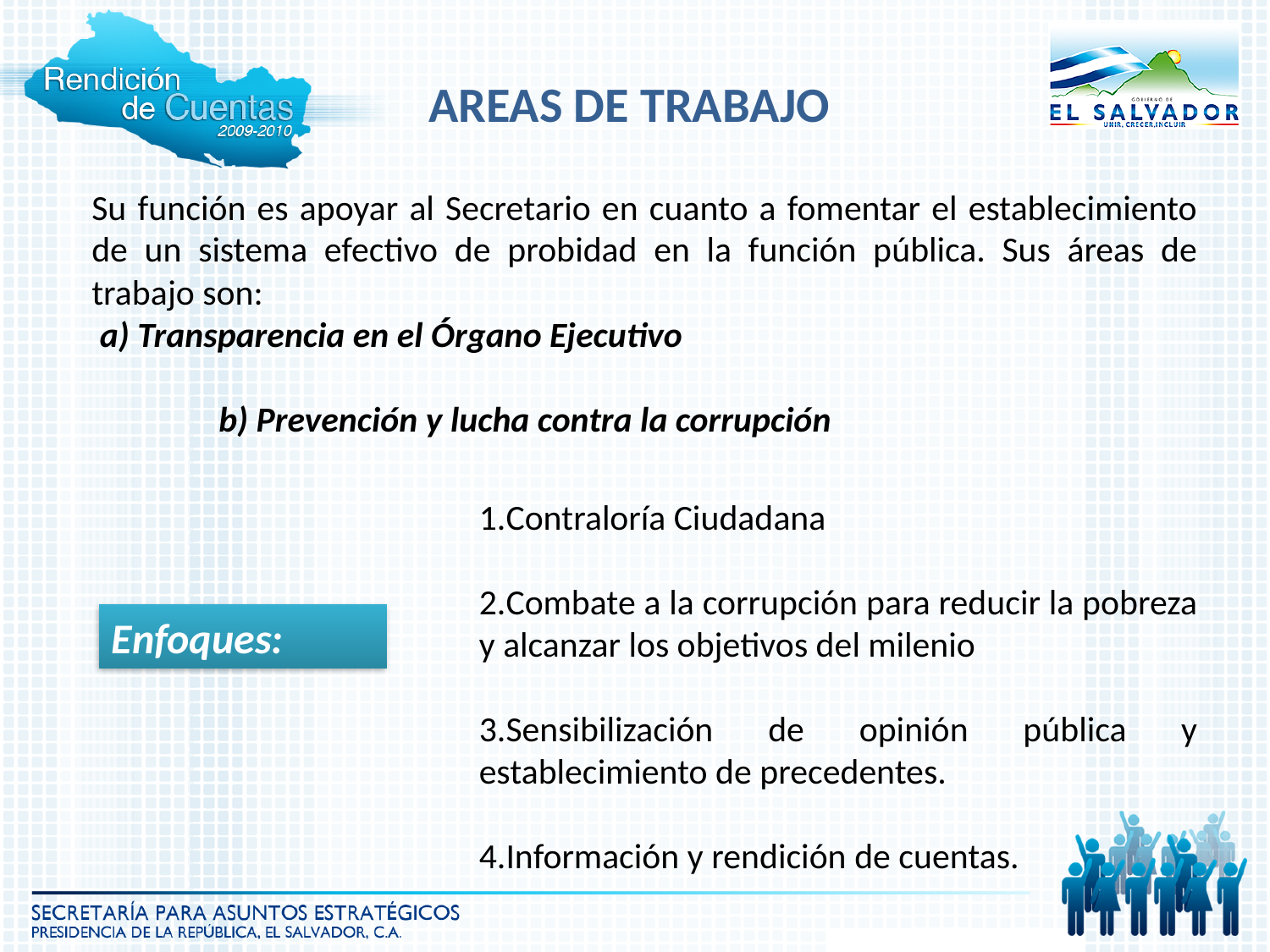

AREAS DE TRABAJO
Su función es apoyar al Secretario en cuanto a fomentar el establecimiento de un sistema efectivo de probidad en la función pública. Sus áreas de trabajo son:
 a) Transparencia en el Órgano Ejecutivo

b) Prevención y lucha contra la corrupción

Contraloría Ciudadana

Combate a la corrupción para reducir la pobreza y alcanzar los objetivos del milenio

Sensibilización de opinión pública y establecimiento de precedentes.

Información y rendición de cuentas.
Enfoques: